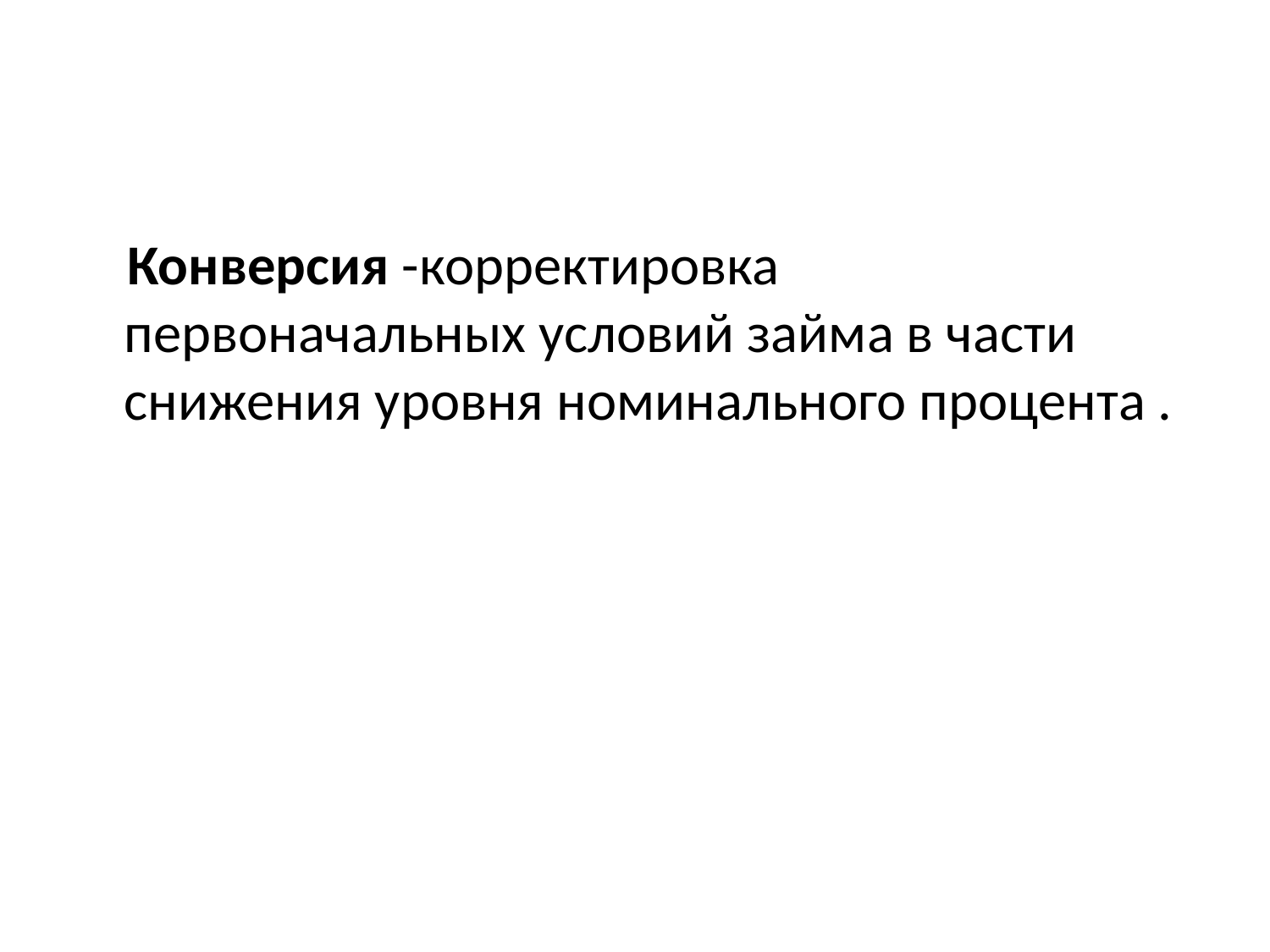

#
    Конверсия -корректировка первоначальных условий займа в части снижения уровня номинального процента .